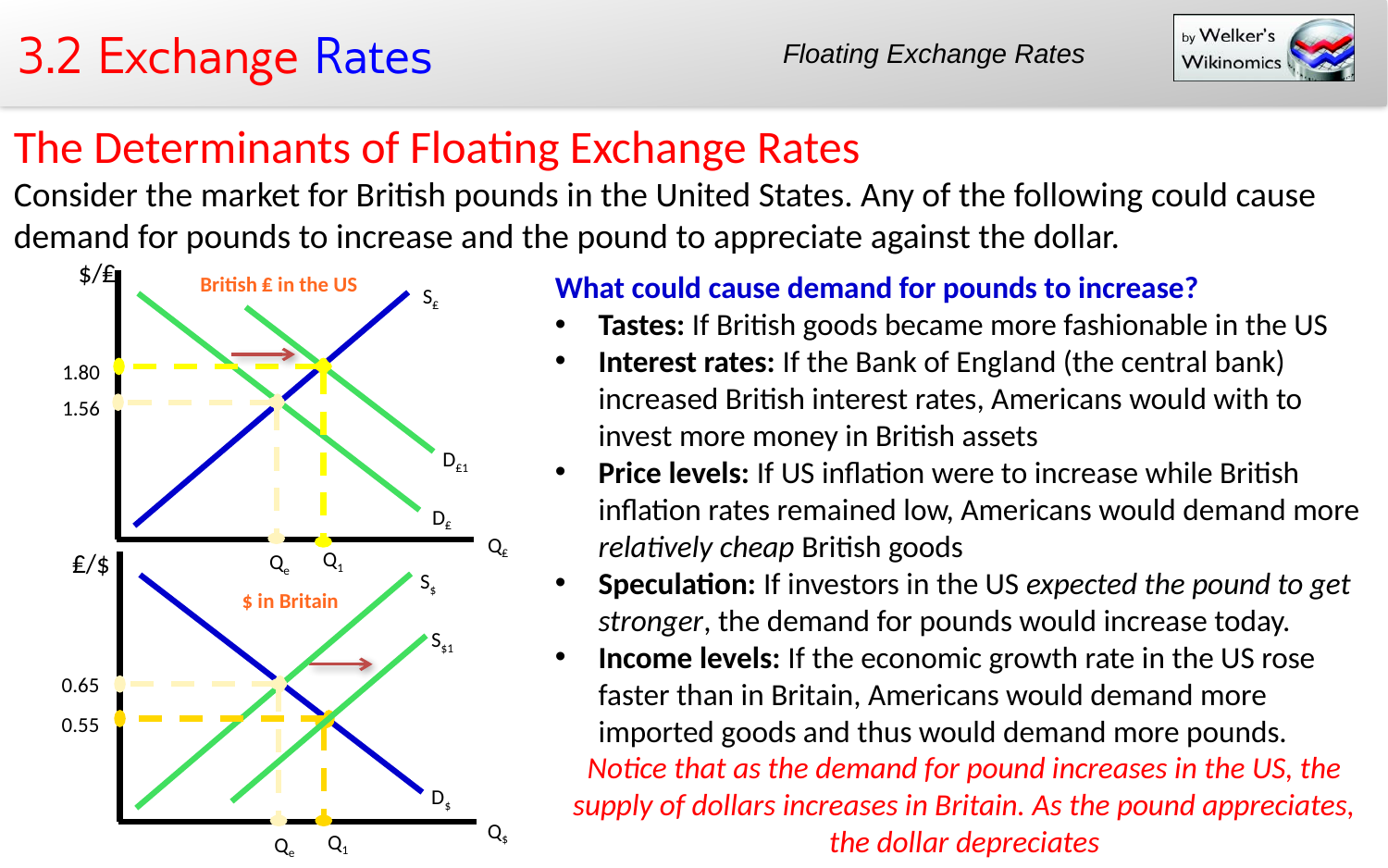

Floating Exchange Rates
The Determinants of Floating Exchange Rates
Consider the market for British pounds in the United States. Any of the following could cause demand for pounds to increase and the pound to appreciate against the dollar.
$/₤
British ₤ in the US
S₤
1.80
1.56
D₤1
D₤
Q₤
₤/$
Q1
Qe
S$
$ in Britain
S$1
0.65
0.55
D$
Q$
Q1
Qe
What could cause demand for pounds to increase?
Tastes: If British goods became more fashionable in the US
Interest rates: If the Bank of England (the central bank) increased British interest rates, Americans would with to invest more money in British assets
Price levels: If US inflation were to increase while British inflation rates remained low, Americans would demand more relatively cheap British goods
Speculation: If investors in the US expected the pound to get stronger, the demand for pounds would increase today.
Income levels: If the economic growth rate in the US rose faster than in Britain, Americans would demand more imported goods and thus would demand more pounds.
Notice that as the demand for pound increases in the US, the supply of dollars increases in Britain. As the pound appreciates, the dollar depreciates